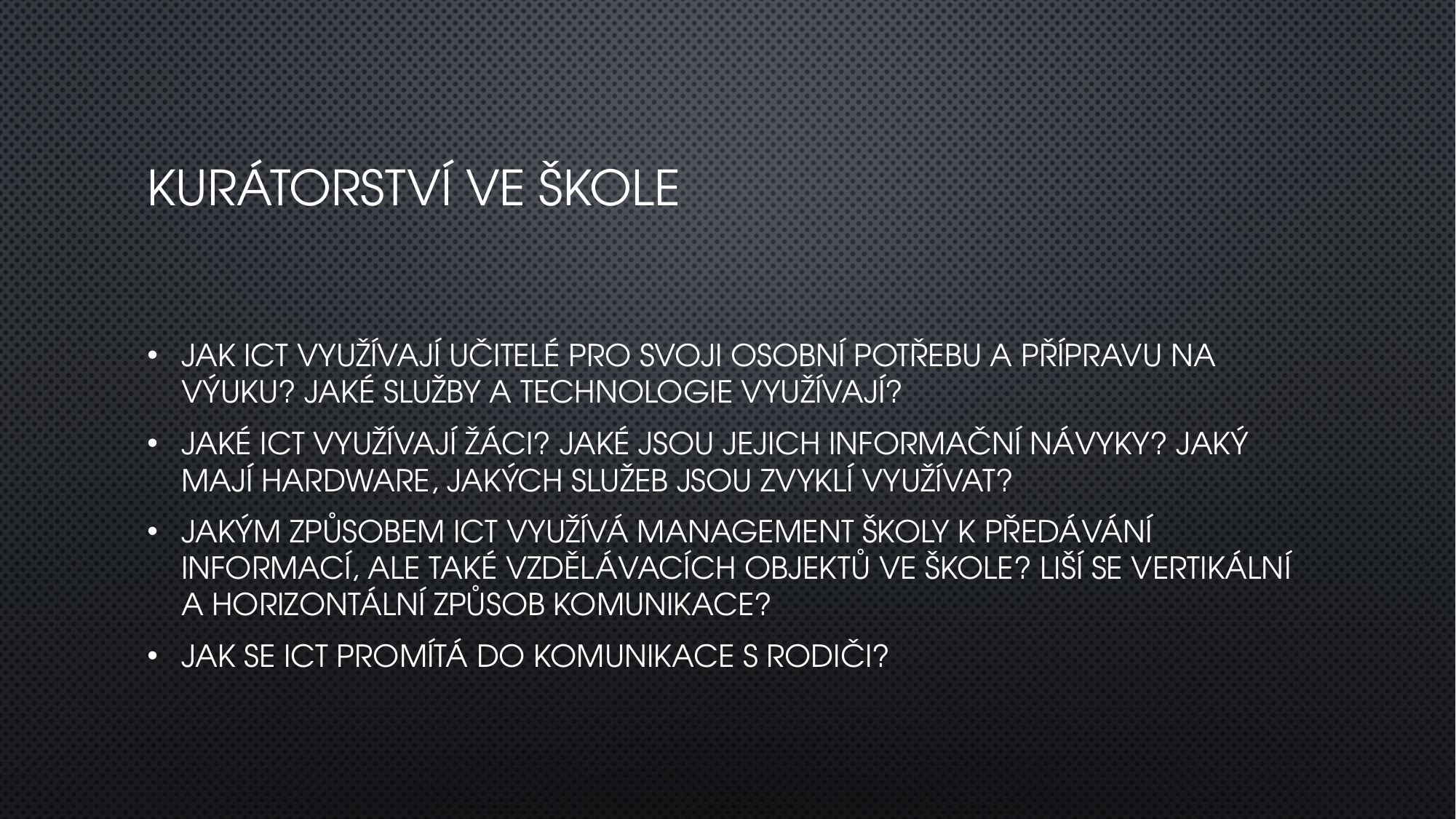

# Kurátorství ve škole
Jak ICT využívají učitelé pro svoji osobní potřebu a přípravu na výuku? Jaké služby a technologie využívají?
Jaké ICT využívají žáci? Jaké jsou jejich informační návyky? Jaký mají hardware, jakých služeb jsou zvyklí využívat?
Jakým způsobem ICT využívá management školy k předávání informací, ale také vzdělávacích objektů ve škole? Liší se vertikální a horizontální způsob komunikace?
Jak se ICT promítá do komunikace s rodiči?